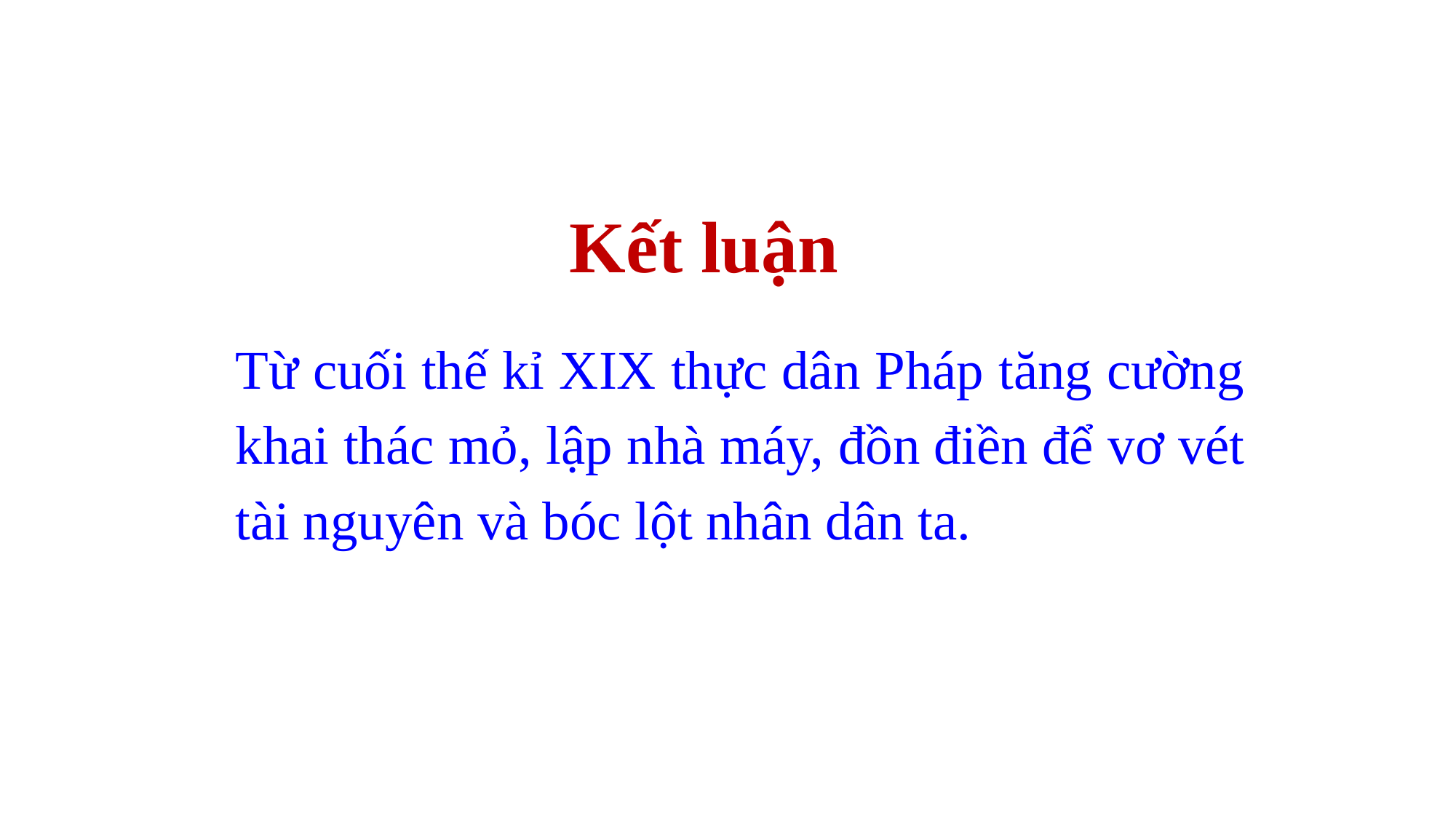

Kết luận
Từ cuối thế kỉ XIX thực dân Pháp tăng cường khai thác mỏ, lập nhà máy, đồn điền để vơ vét tài nguyên và bóc lột nhân dân ta.